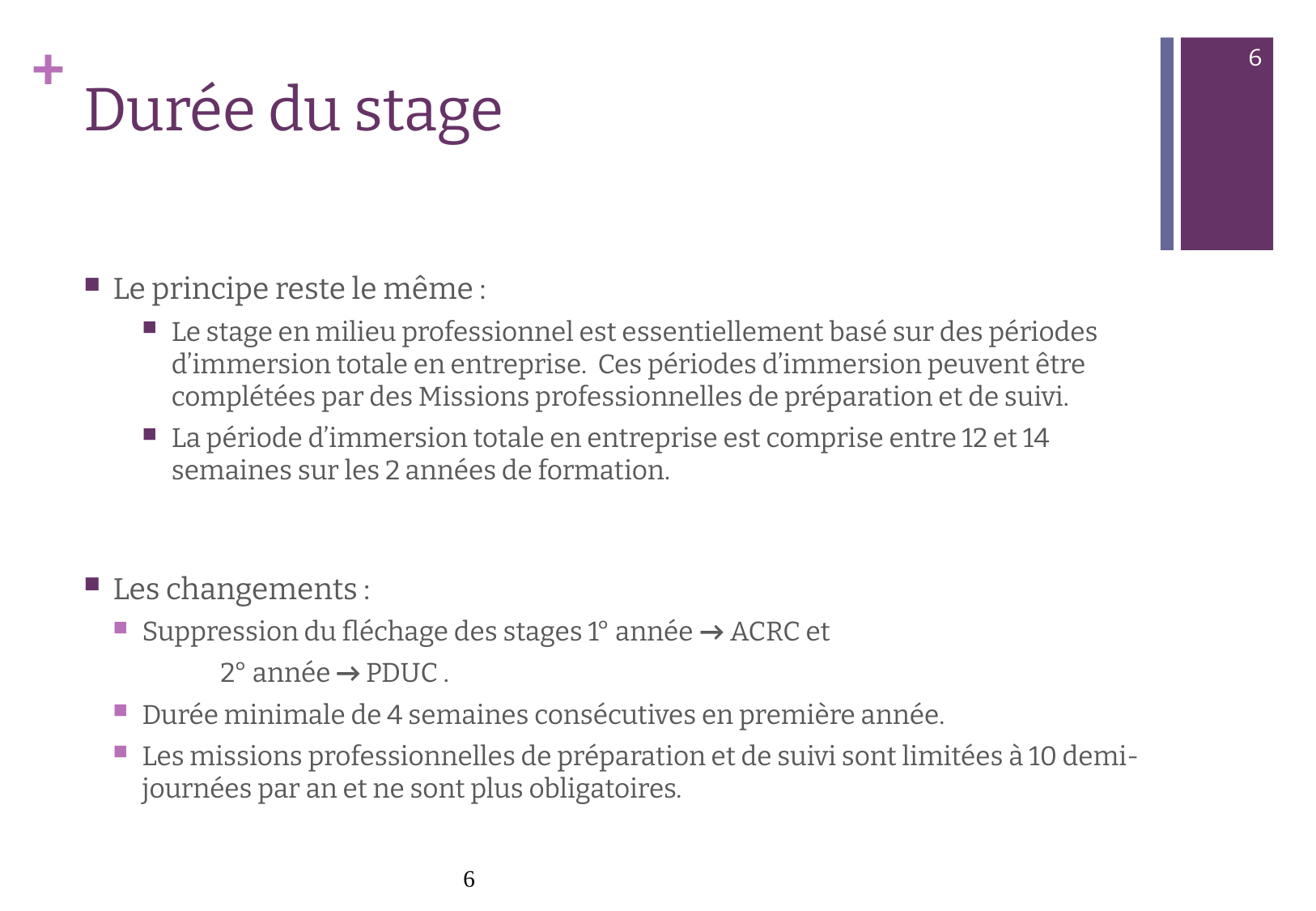

6
# Durée du stage
Le principe reste le même :
Le stage en milieu professionnel est essentiellement basé sur des périodes d’immersion totale en entreprise.  Ces périodes d’immersion peuvent être complétées par des Missions professionnelles de préparation et de suivi.
La période d’immersion totale en entreprise est comprise entre 12 et 14 semaines sur les 2 années de formation.

Les changements :
Suppression du fléchage des stages 1° année → ACRC et
				         2° année → PDUC .
Durée minimale de 4 semaines consécutives en première année.
Les missions professionnelles de préparation et de suivi sont limitées à 10 demi-journées par an et ne sont plus obligatoires.

6